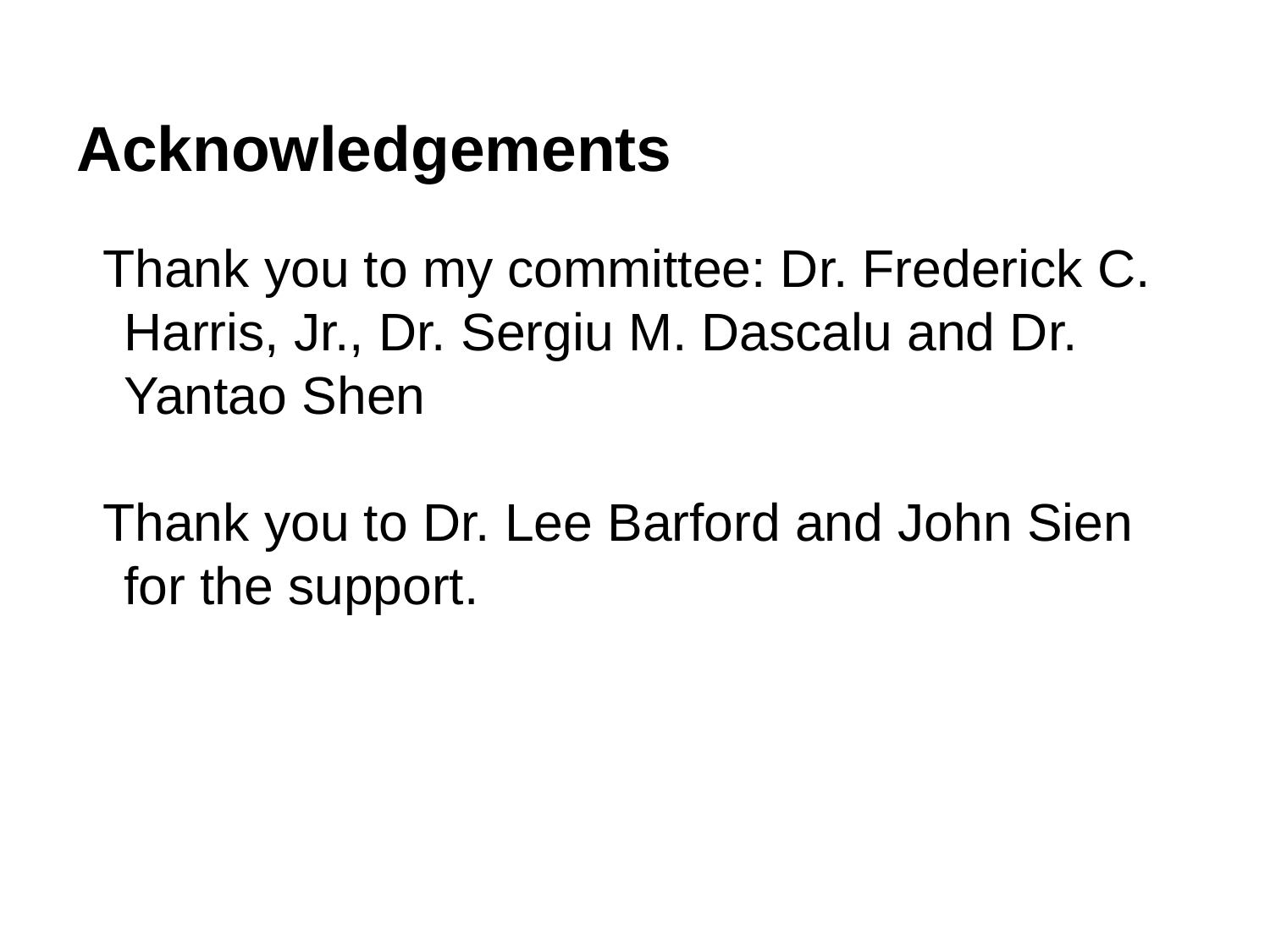

# Acknowledgements
Thank you to my committee: Dr. Frederick C. Harris, Jr., Dr. Sergiu M. Dascalu and Dr. Yantao Shen

Thank you to Dr. Lee Barford and John Sien for the support.